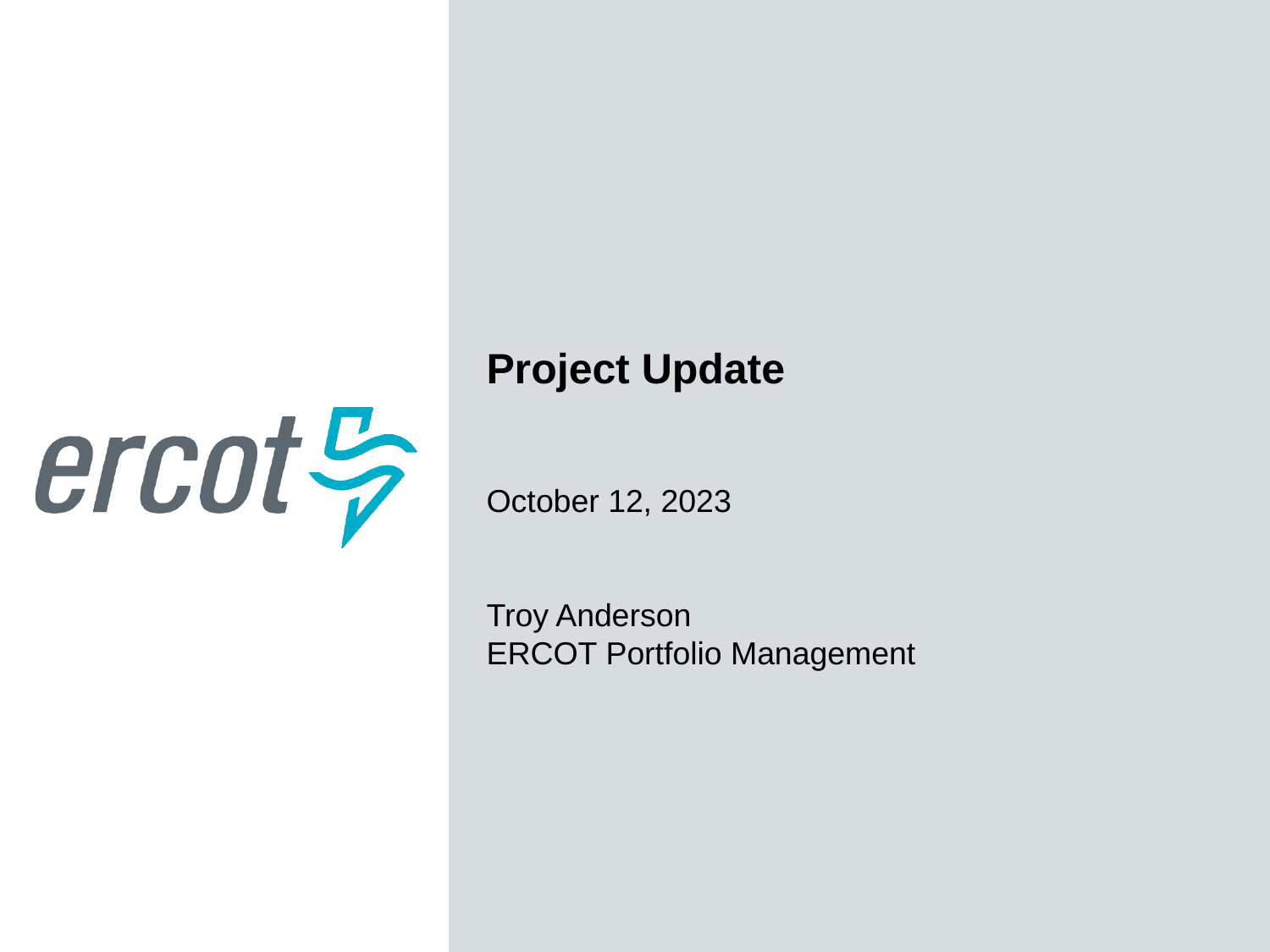

Project Update

October 12, 2023

Troy Anderson
ERCOT Portfolio Management